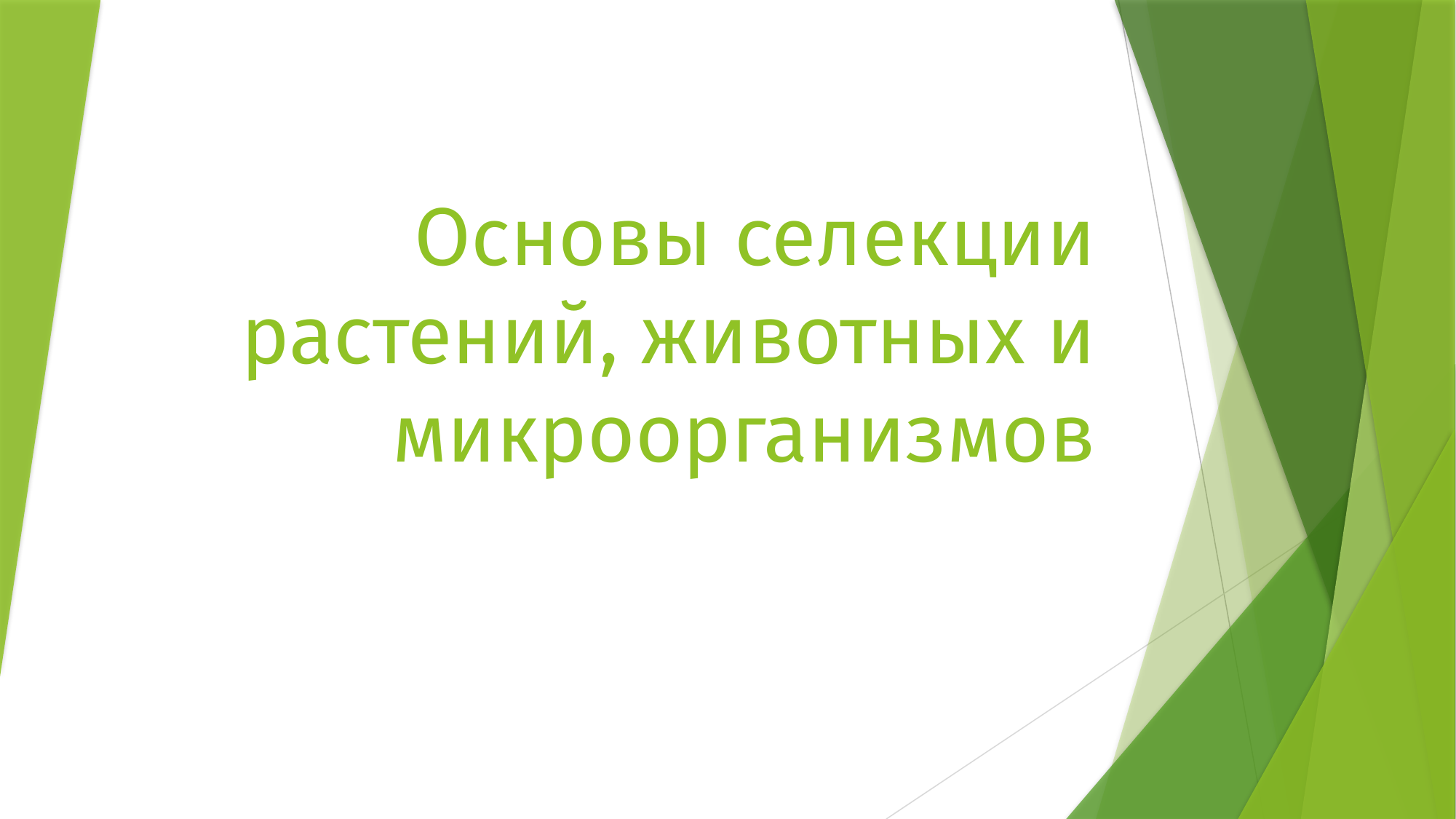

# Основы селекции растений, животных и микроорганизмов